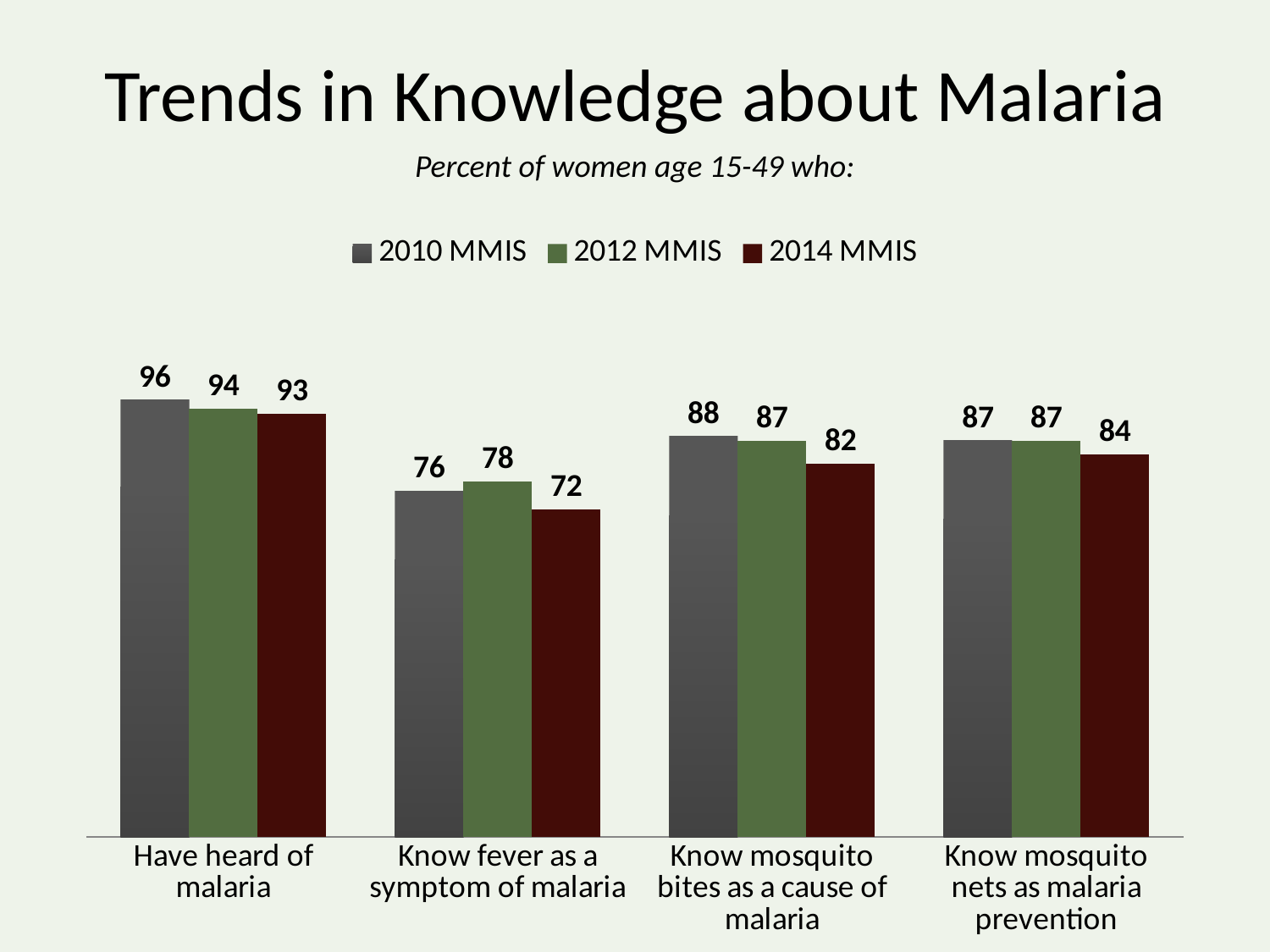

Trends in Knowledge about Malaria
Percent of women age 15-49 who:

### Chart

| Category | 2010 MMIS | 2012 MMIS | 2014 MMIS |
|---|---|---|---|
| Have heard of malaria | 96.0 | 94.0 | 93.0 |
| Know fever as a symptom of malaria | 76.0 | 78.0 | 72.0 |
| Know mosquito bites as a cause of malaria | 88.0 | 87.0 | 82.0 |
| Know mosquito nets as malaria prevention | 87.0 | 87.0 | 84.0 |